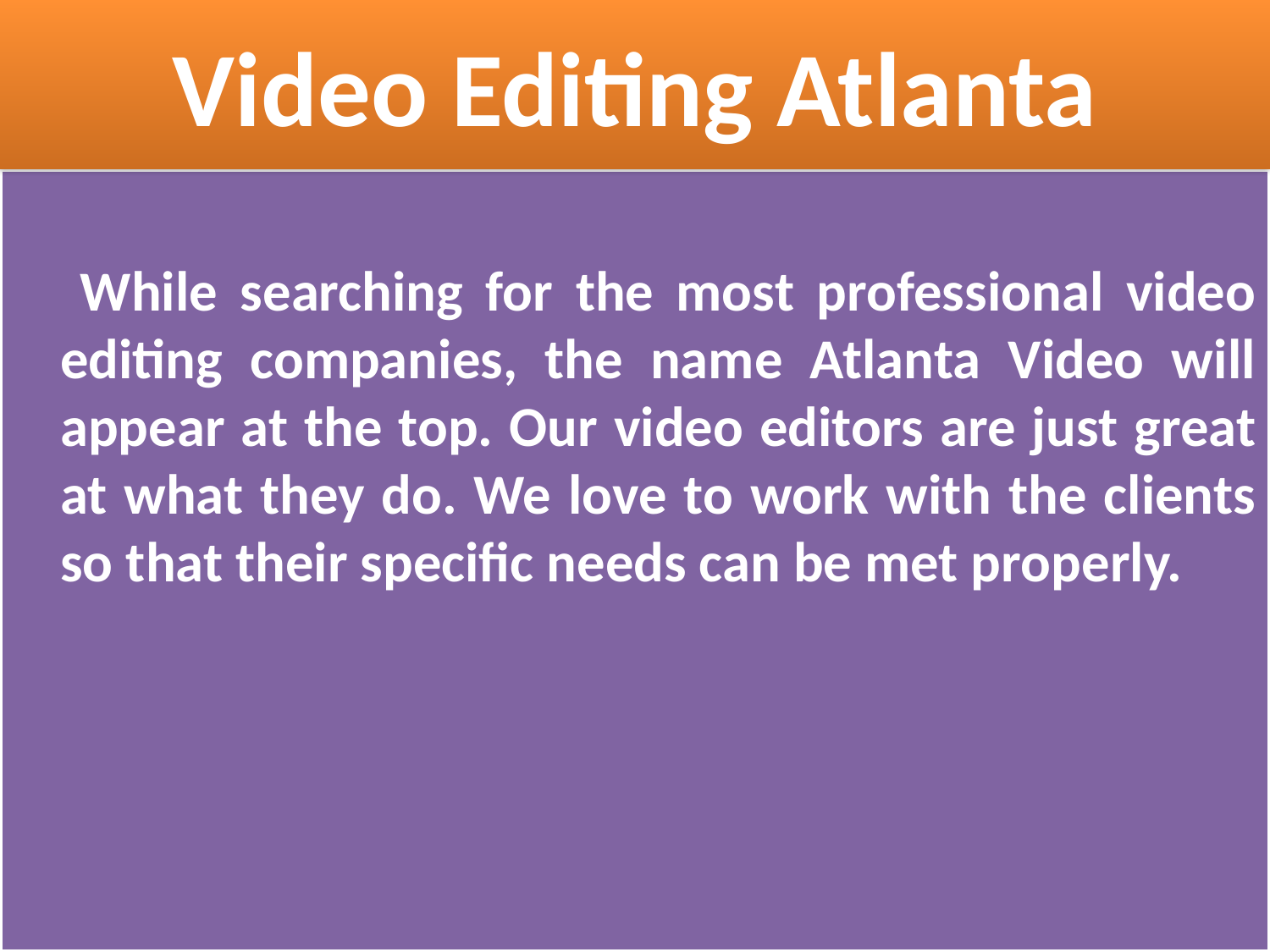

# Video Editing Atlanta

   While searching for the most professional video editing companies, the name Atlanta Video will appear at the top. Our video editors are just great at what they do. We love to work with the clients so that their specific needs can be met properly.